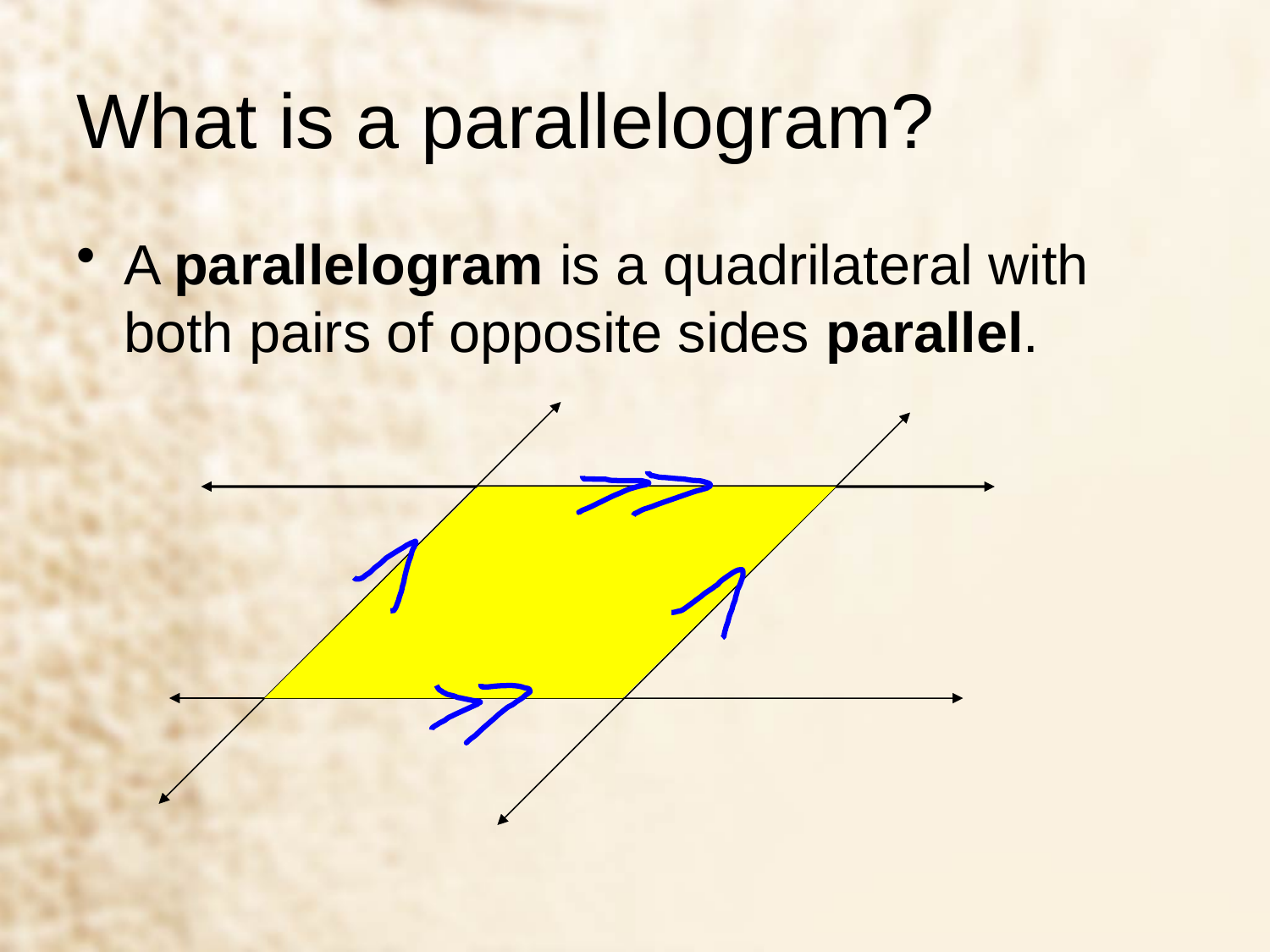

# What is a parallelogram?
A parallelogram is a quadrilateral with both pairs of opposite sides parallel.